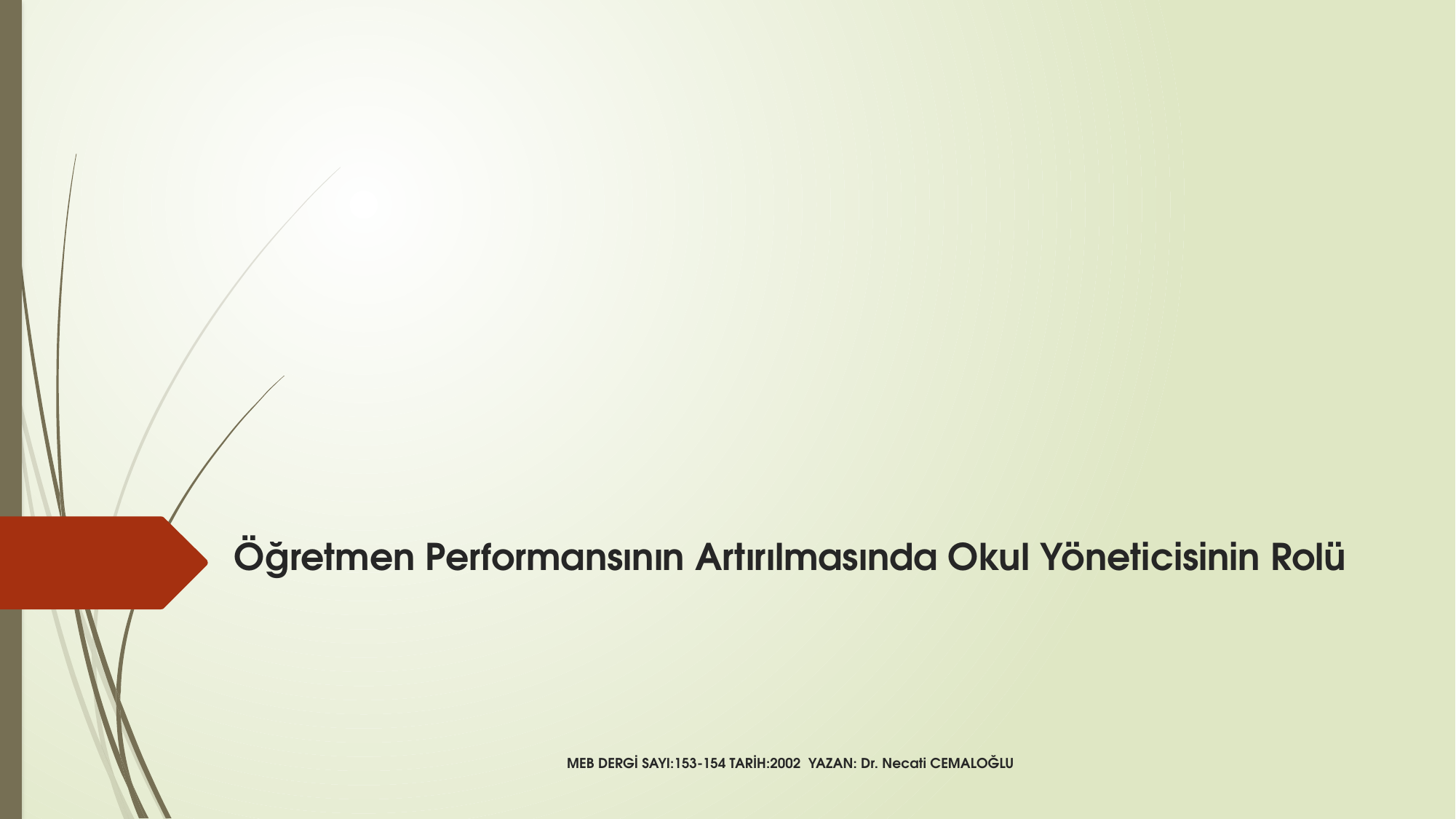

# Öğretmen Performansının Artırılmasında Okul Yöneticisinin Rolü MEB DERGİ SAYI:153-154 TARİH:2002  YAZAN: Dr. Necati CEMALOĞLU